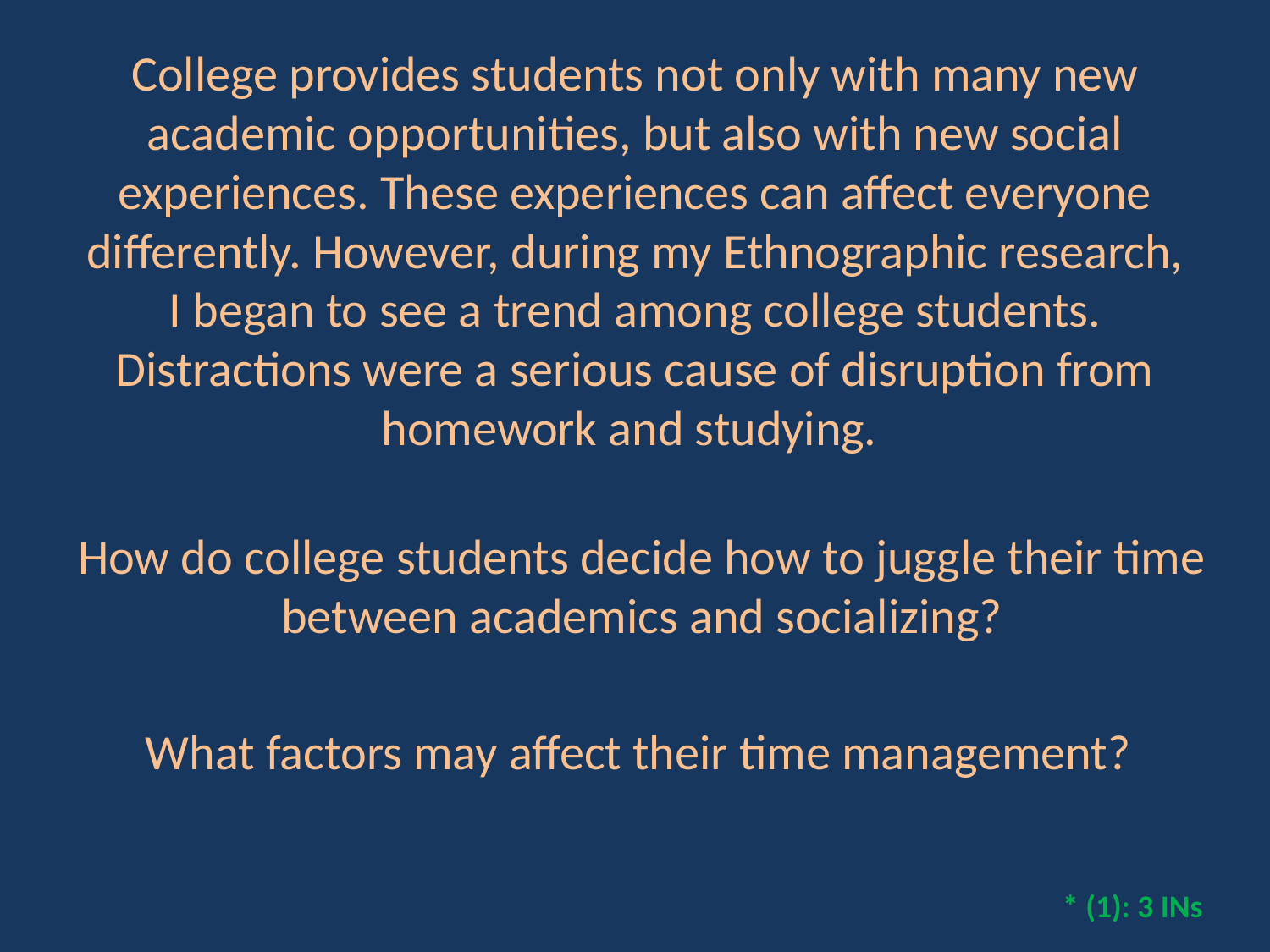

College provides students not only with many new academic opportunities, but also with new social experiences. These experiences can affect everyone differently. However, during my Ethnographic research, I began to see a trend among college students. Distractions were a serious cause of disruption from homework and studying.
How do college students decide how to juggle their time between academics and socializing?

What factors may affect their time management?

* (1): 3 INs